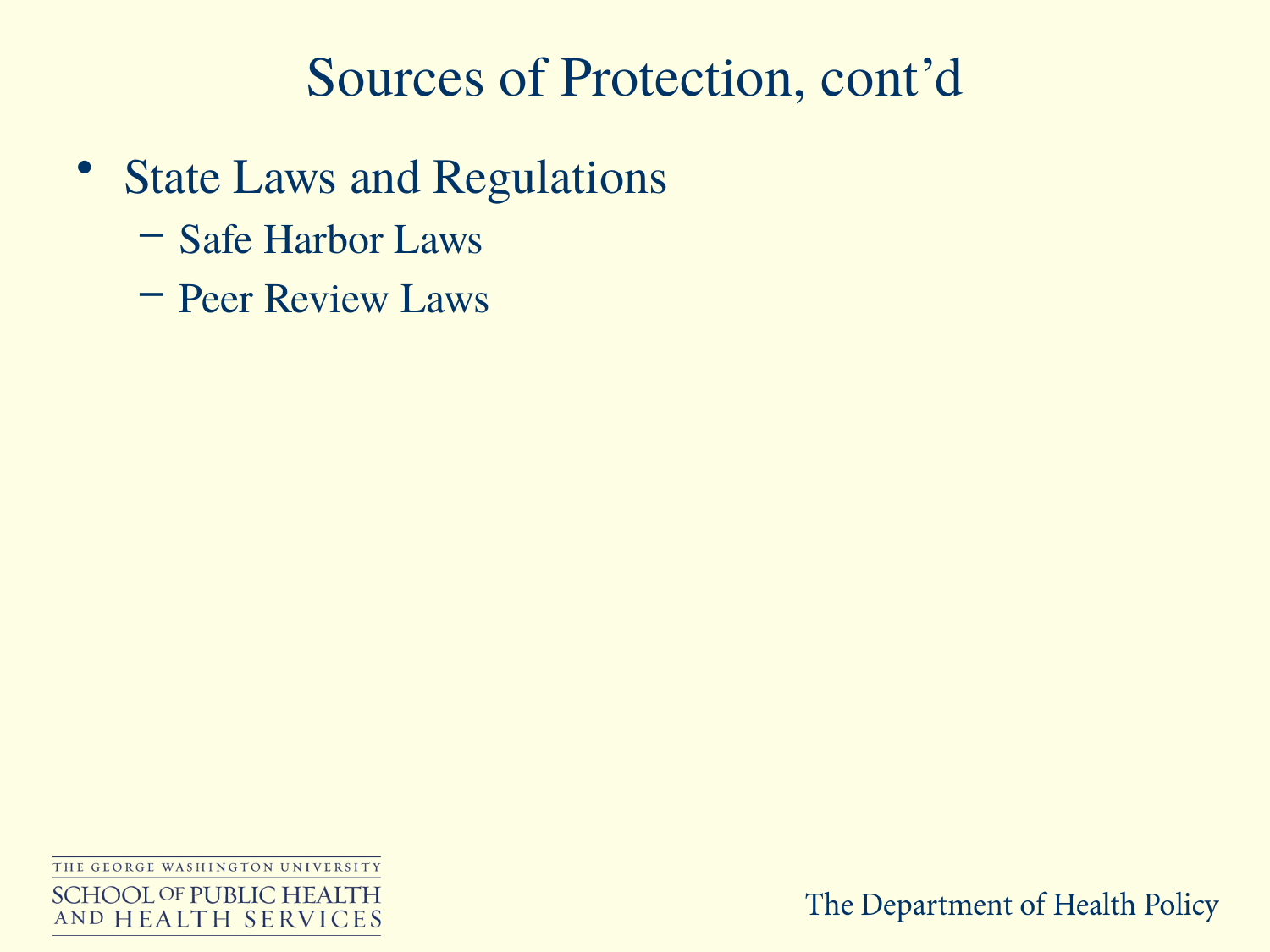

# Sources of Protection, cont’d
State Laws and Regulations
Safe Harbor Laws
Peer Review Laws